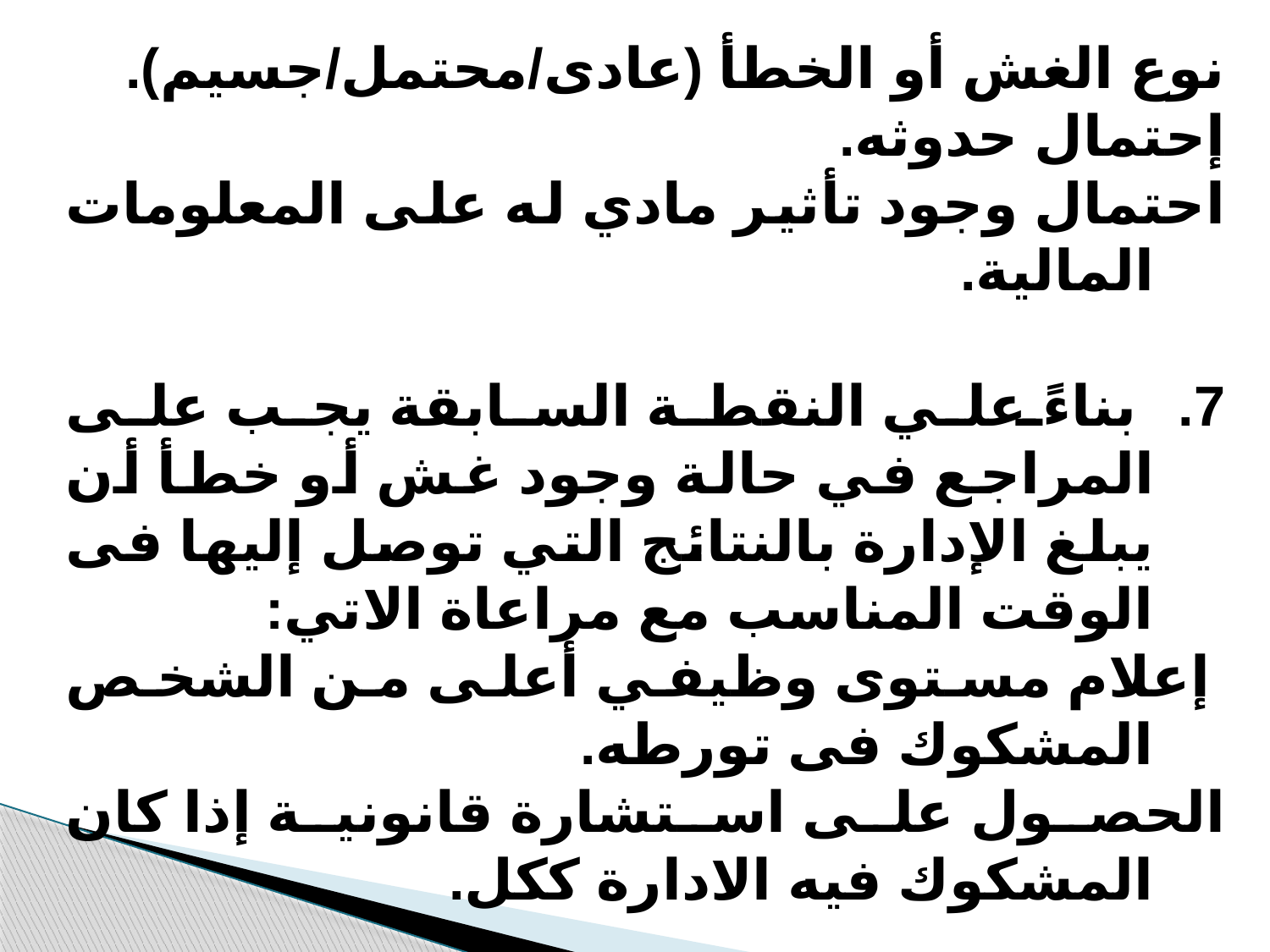

نوع الغش أو الخطأ (عادى/محتمل/جسيم).
إحتمال حدوثه.
احتمال وجود تأثير مادي له على المعلومات المالية.

7. بناءً علي النقطة السابقة يجب على المراجع في حالة وجود غش أو خطأ أن يبلغ الإدارة بالنتائج التي توصل إليها فى الوقت المناسب مع مراعاة الاتي:
 إعلام مستوى وظيفي أعلى من الشخص المشكوك فى تورطه.
الحصول على استشارة قانونية إذا كان المشكوك فيه الادارة ككل.